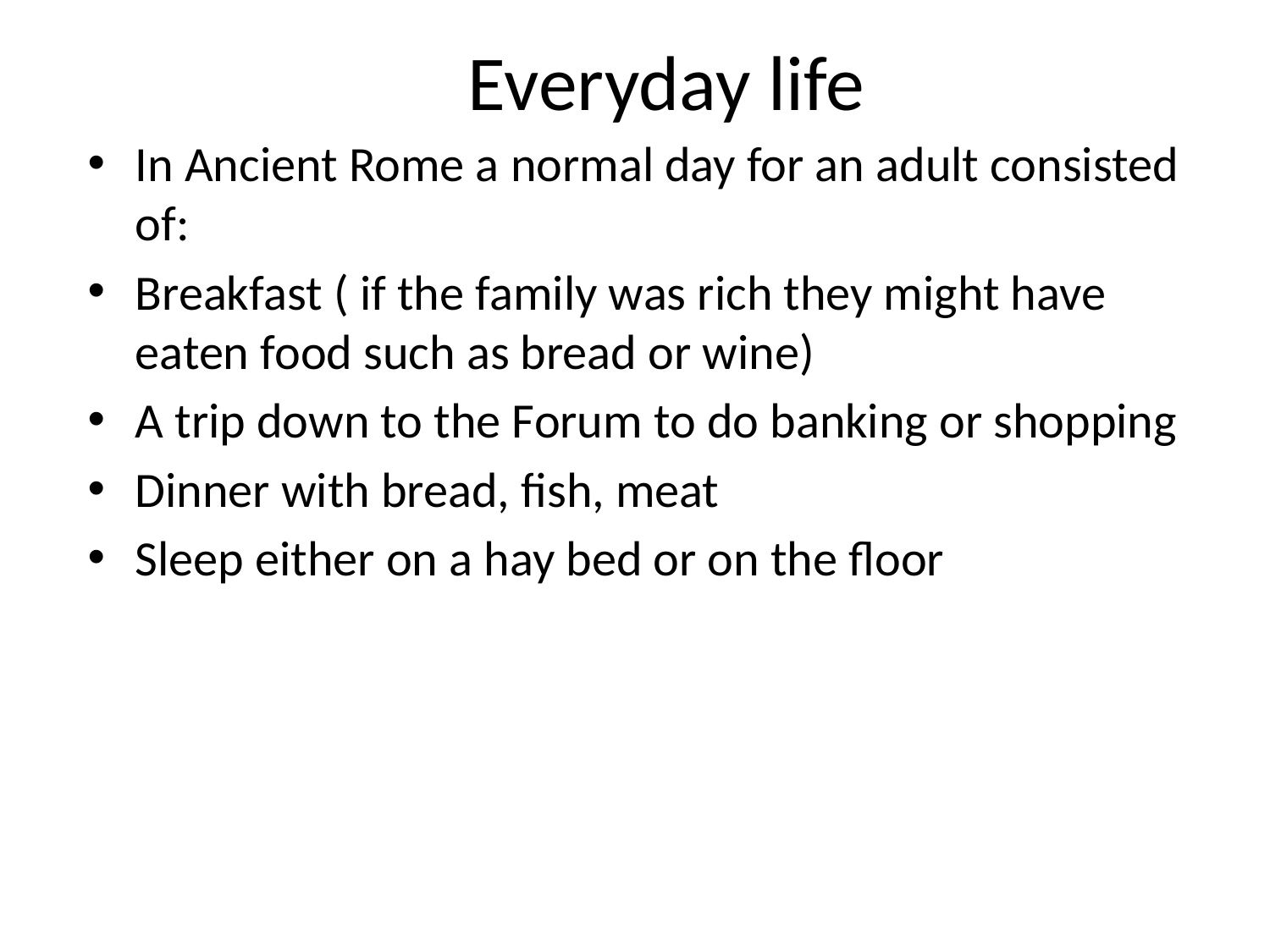

# Everyday life
In Ancient Rome a normal day for an adult consisted of:
Breakfast ( if the family was rich they might have eaten food such as bread or wine)
A trip down to the Forum to do banking or shopping
Dinner with bread, fish, meat
Sleep either on a hay bed or on the floor